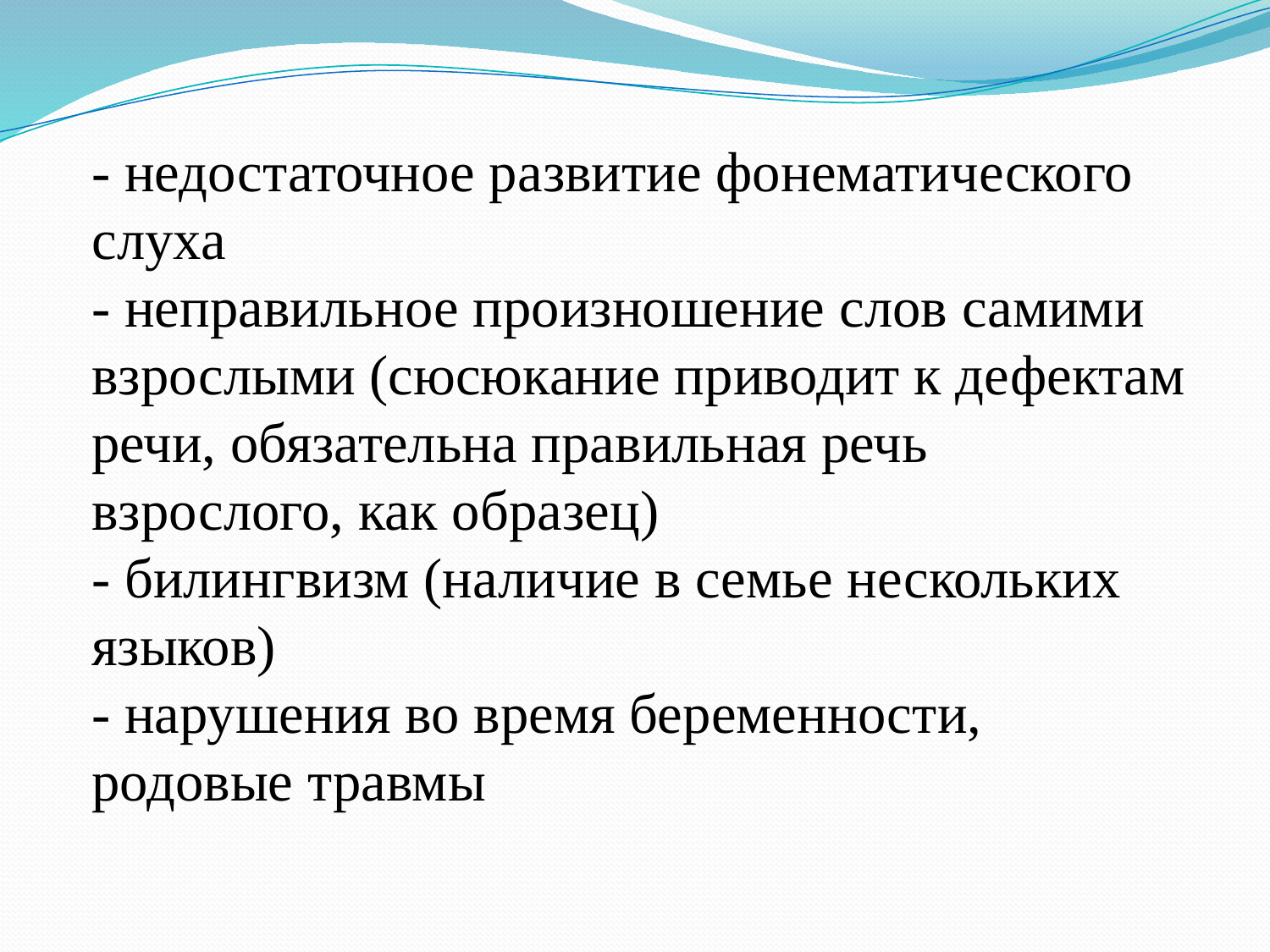

#
- недостаточное развитие фонематического слуха
- неправильное произношение слов самими взрослыми (сюсюкание приводит к дефектам речи, обязательна правильная речь взрослого, как образец)
- билингвизм (наличие в семье нескольких языков)
- нарушения во время беременности, родовые травмы